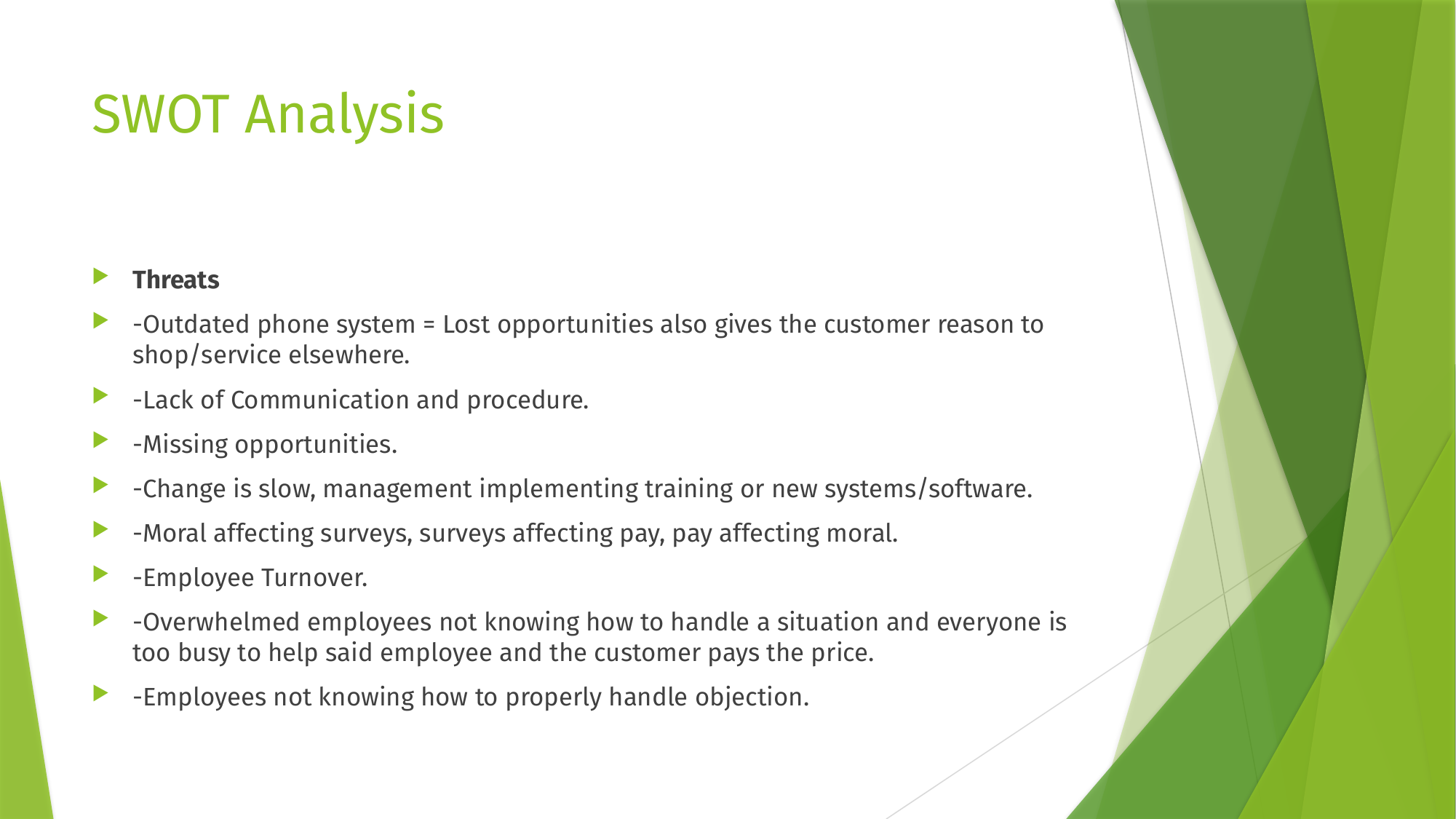

# SWOT Analysis
Threats
-Outdated phone system = Lost opportunities also gives the customer reason to shop/service elsewhere.
-Lack of Communication and procedure.
-Missing opportunities.
-Change is slow, management implementing training or new systems/software.
-Moral affecting surveys, surveys affecting pay, pay affecting moral.
-Employee Turnover.
-Overwhelmed employees not knowing how to handle a situation and everyone is too busy to help said employee and the customer pays the price.
-Employees not knowing how to properly handle objection.